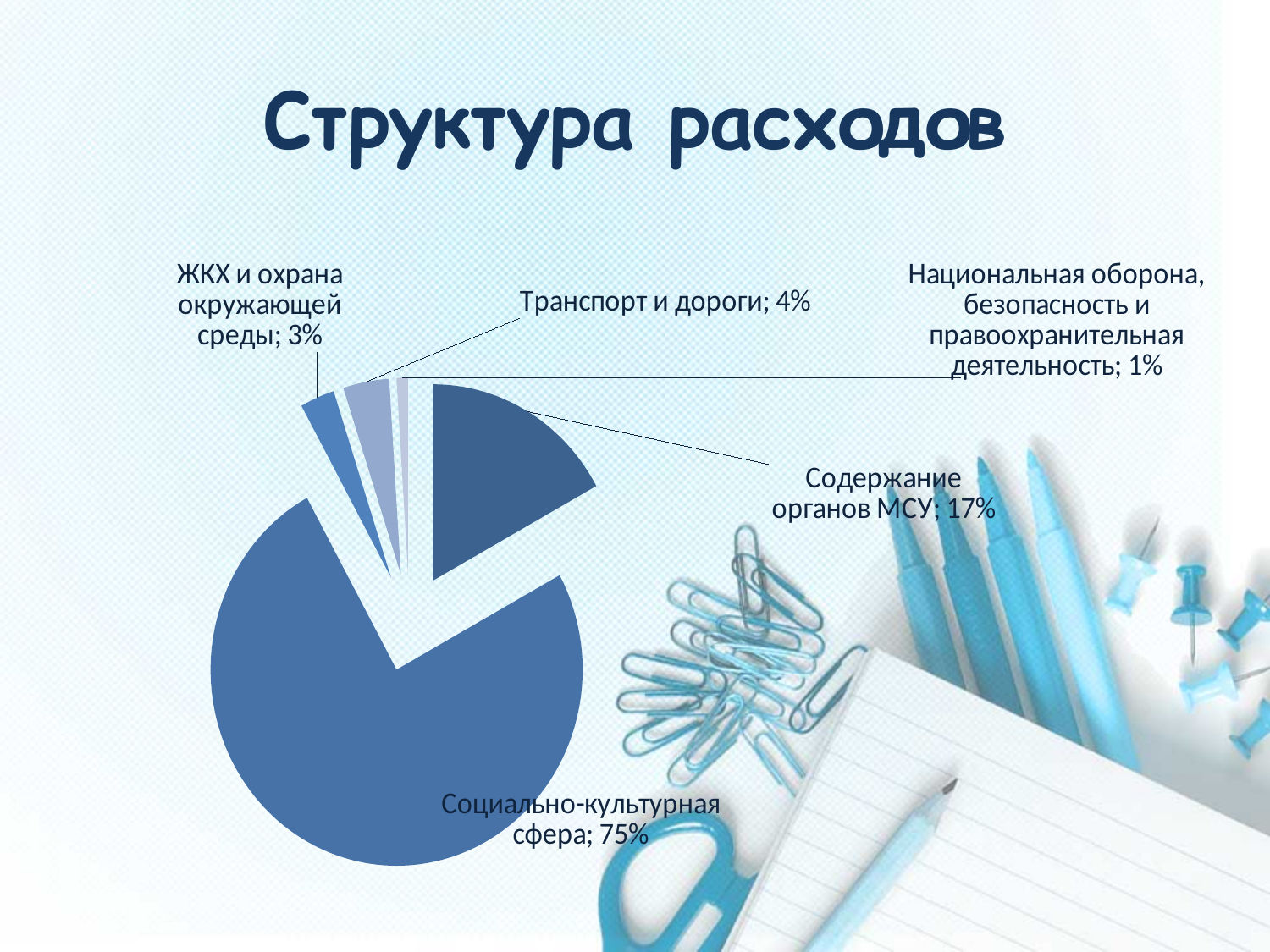

# Структура расходов

### Chart

| Category | Столбец1 |
|---|---|
| Содержание органов МСУ | 0.17 |
| Социально-культурная сфера | 0.75 |
| ЖКХ и охрана окружающей среды | 0.03 |
| Транспорт и дороги | 0.04 |
| Национальная оборона, безопасность и правоохранительная деятельность | 0.01 |